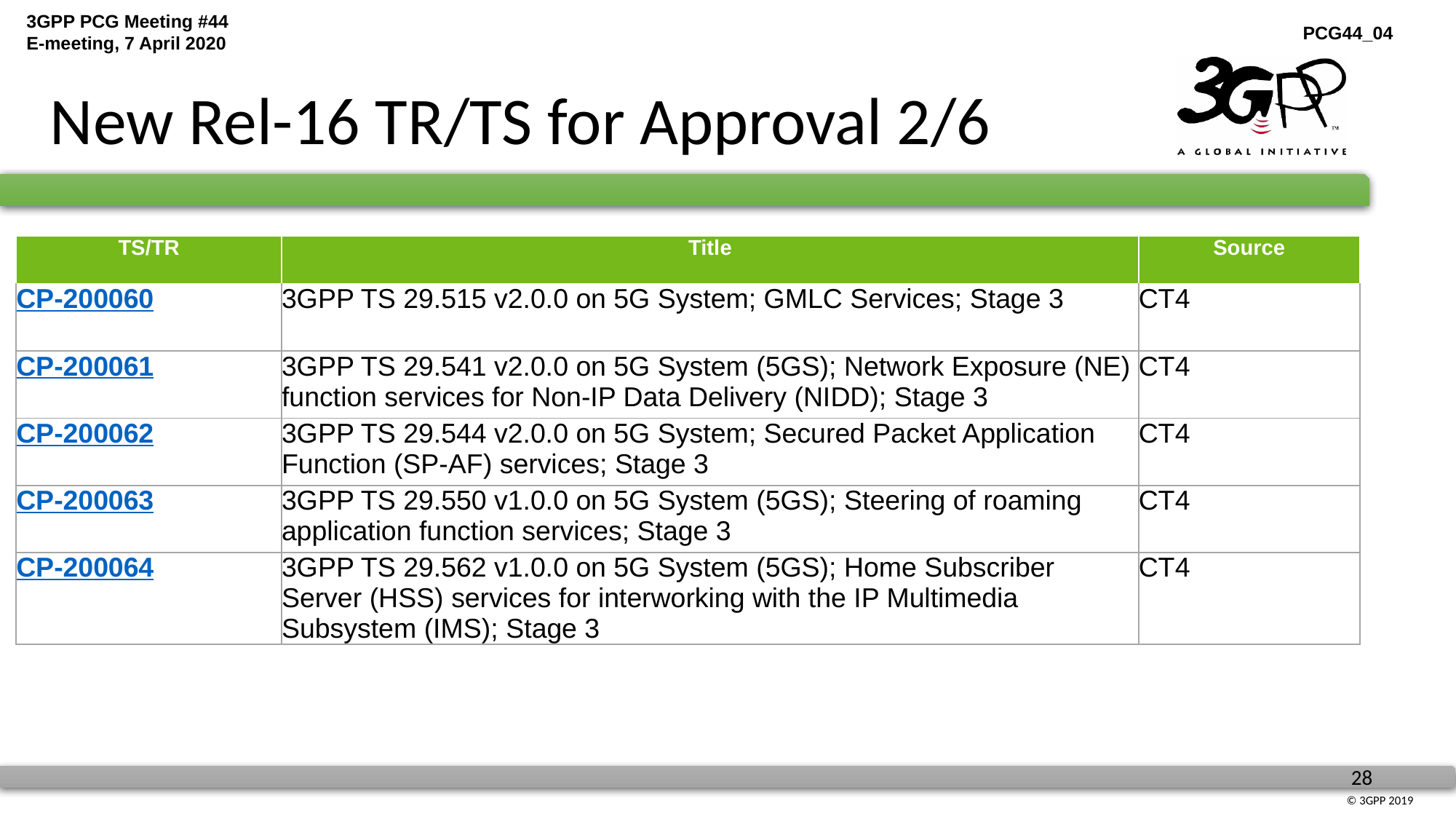

# New Rel-16 TR/TS for Approval 2/6
| TS/TR | Title | Source |
| --- | --- | --- |
| CP-200060 | 3GPP TS 29.515 v2.0.0 on 5G System; GMLC Services; Stage 3 | CT4 |
| CP-200061 | 3GPP TS 29.541 v2.0.0 on 5G System (5GS); Network Exposure (NE) function services for Non-IP Data Delivery (NIDD); Stage 3 | CT4 |
| CP-200062 | 3GPP TS 29.544 v2.0.0 on 5G System; Secured Packet Application Function (SP-AF) services; Stage 3 | CT4 |
| CP-200063 | 3GPP TS 29.550 v1.0.0 on 5G System (5GS); Steering of roaming application function services; Stage 3 | CT4 |
| CP-200064 | 3GPP TS 29.562 v1.0.0 on 5G System (5GS); Home Subscriber Server (HSS) services for interworking with the IP Multimedia Subsystem (IMS); Stage 3 | CT4 |